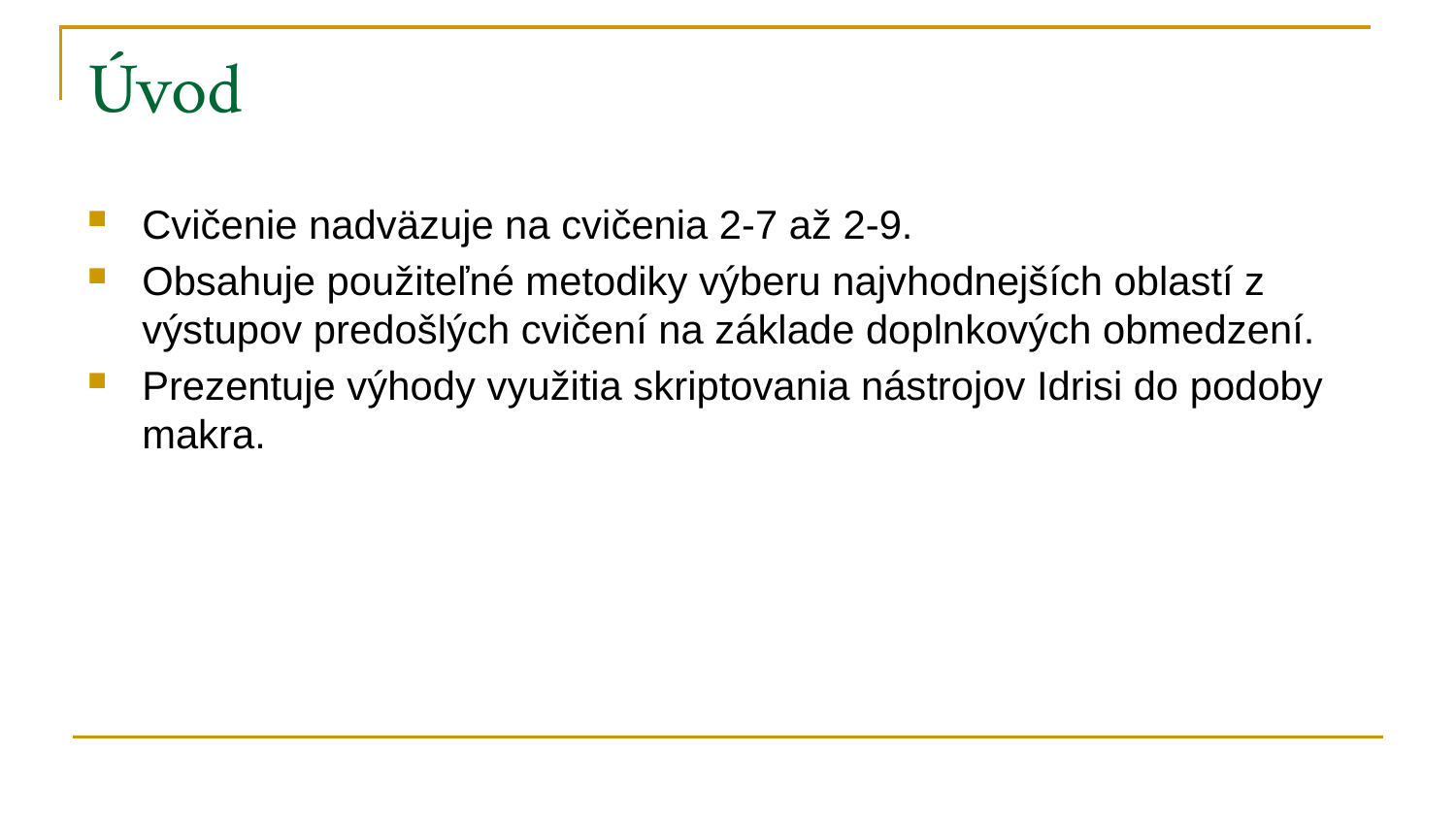

# Úvod
Cvičenie nadväzuje na cvičenia 2-7 až 2-9.
Obsahuje použiteľné metodiky výberu najvhodnejších oblastí z výstupov predošlých cvičení na základe doplnkových obmedzení.
Prezentuje výhody využitia skriptovania nástrojov Idrisi do podoby makra.